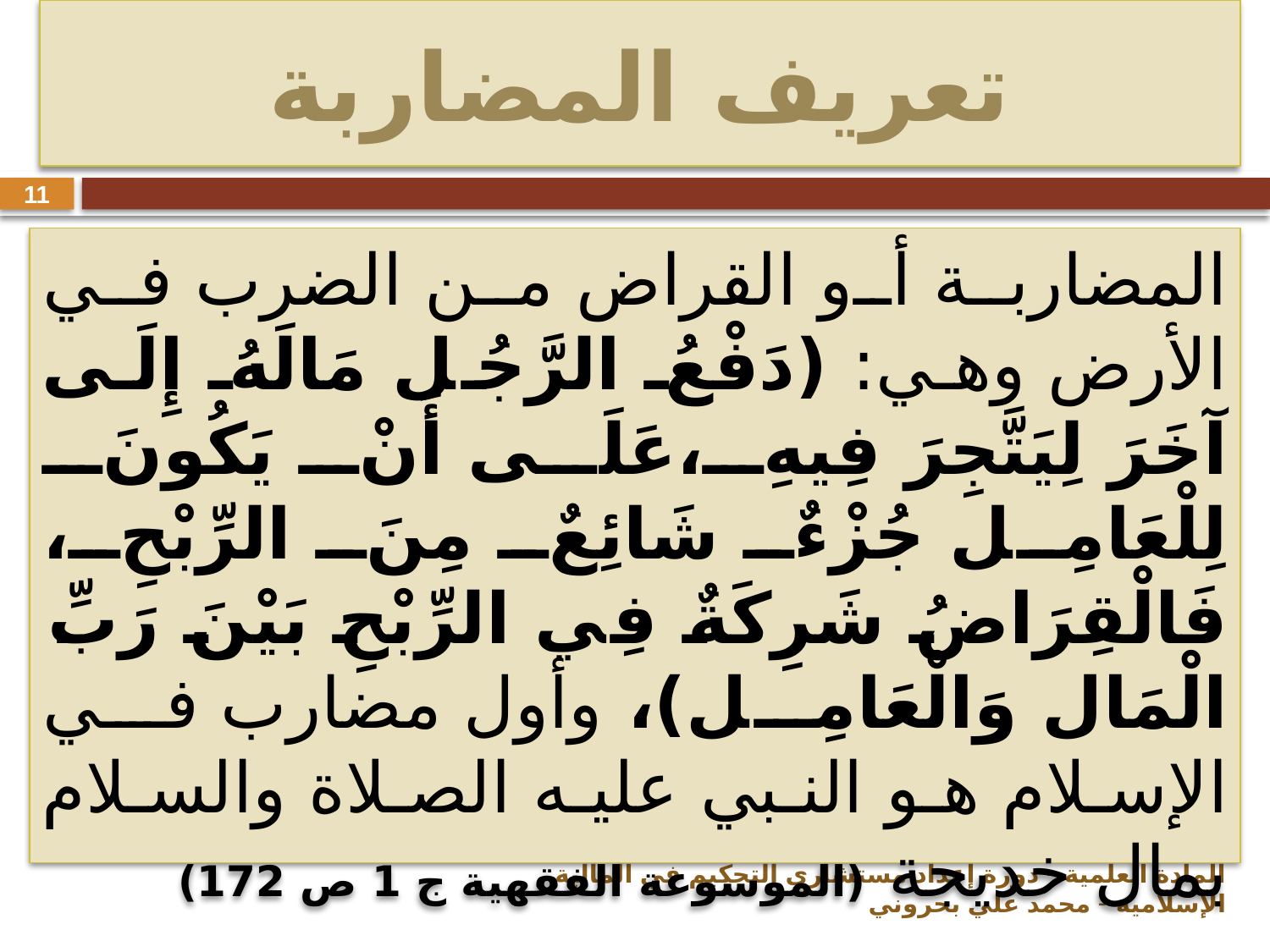

# تعريف المضاربة
11
المضاربة أو القراض من الضرب في الأرض وهي: (دَفْعُ الرَّجُل مَالَهُ إِلَى آخَرَ لِيَتَّجِرَ فِيهِ،عَلَى أَنْ يَكُونَ لِلْعَامِل جُزْءٌ شَائِعٌ مِنَ الرِّبْحِ، فَالْقِرَاضُ شَرِكَةٌ فِي الرِّبْحِ بَيْنَ رَبِّ الْمَال وَالْعَامِل)، وأول مضارب في الإسلام هو النبي عليه الصلاة والسلام بمال خديجة (الموسوعة الفقهية ج 1 ص 172)
المادة العلمية - دورة إعداد مستشاري التحكيم في المالية الإسلامية - محمد علي بحروني